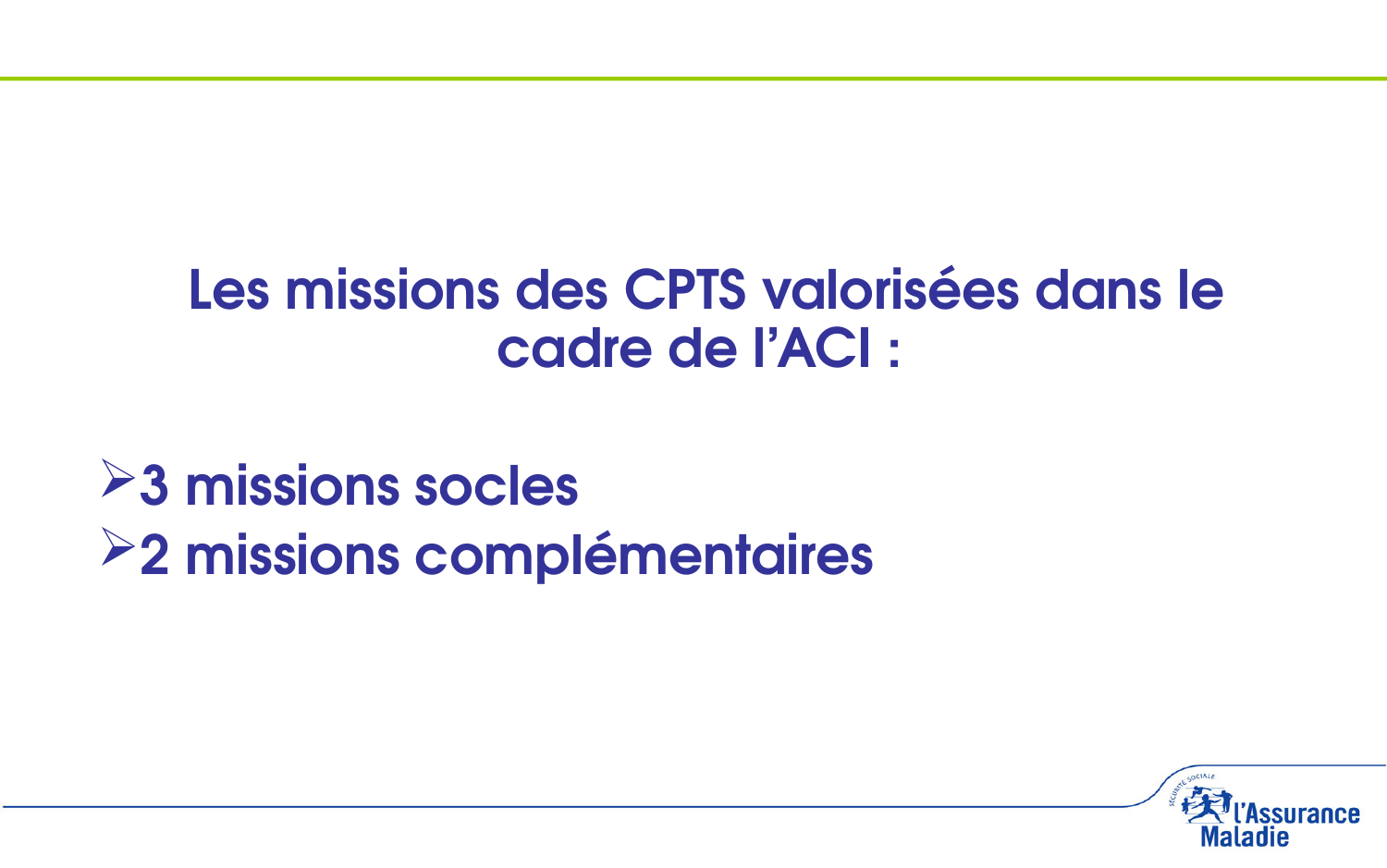

Les missions des CPTS valorisées dans le cadre de l’ACI :

3 missions socles
2 missions complémentaires